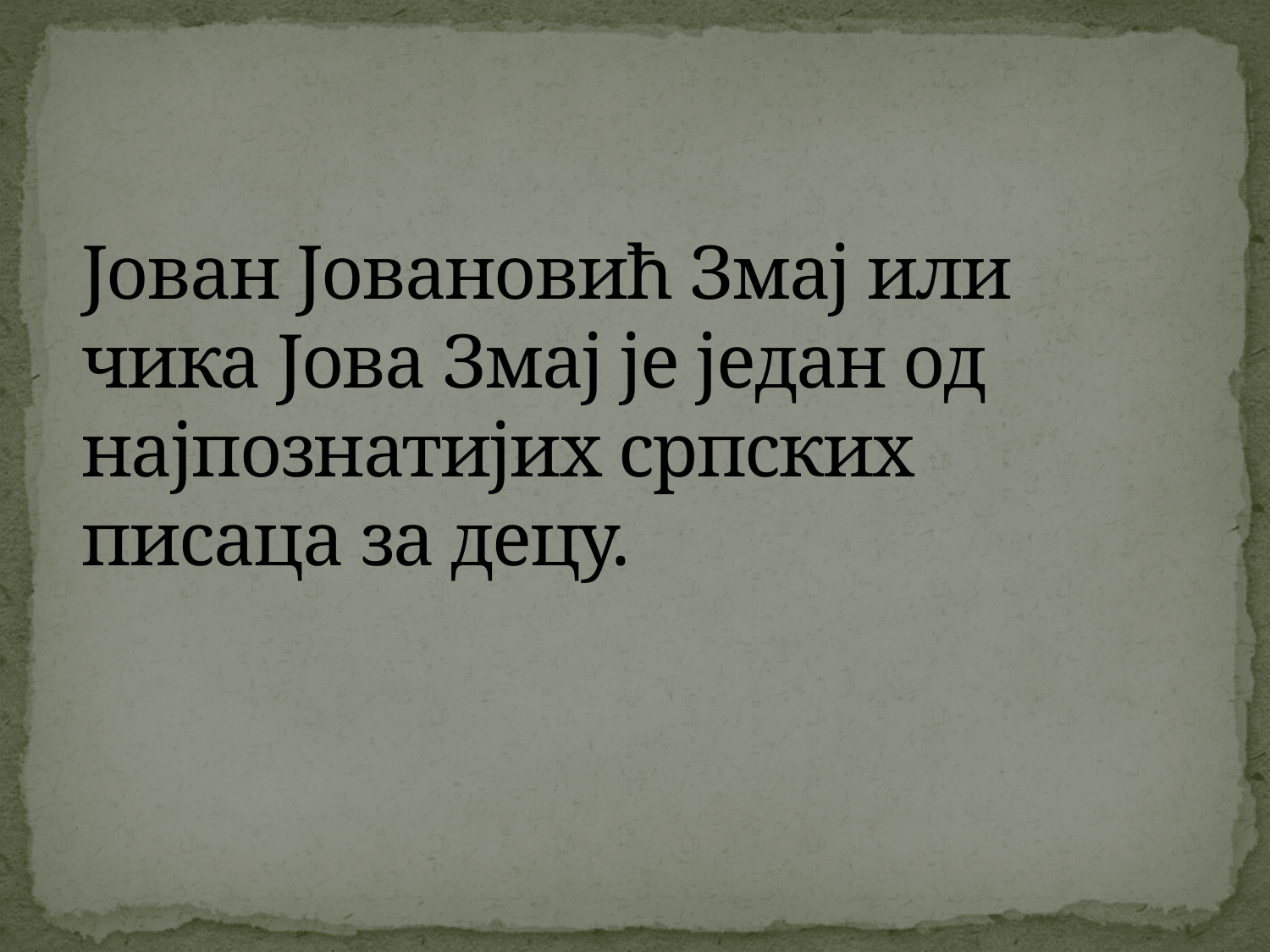

Јован Јовановић Змај или чика Јова Змај је један од најпознатијих српских писаца за децу.